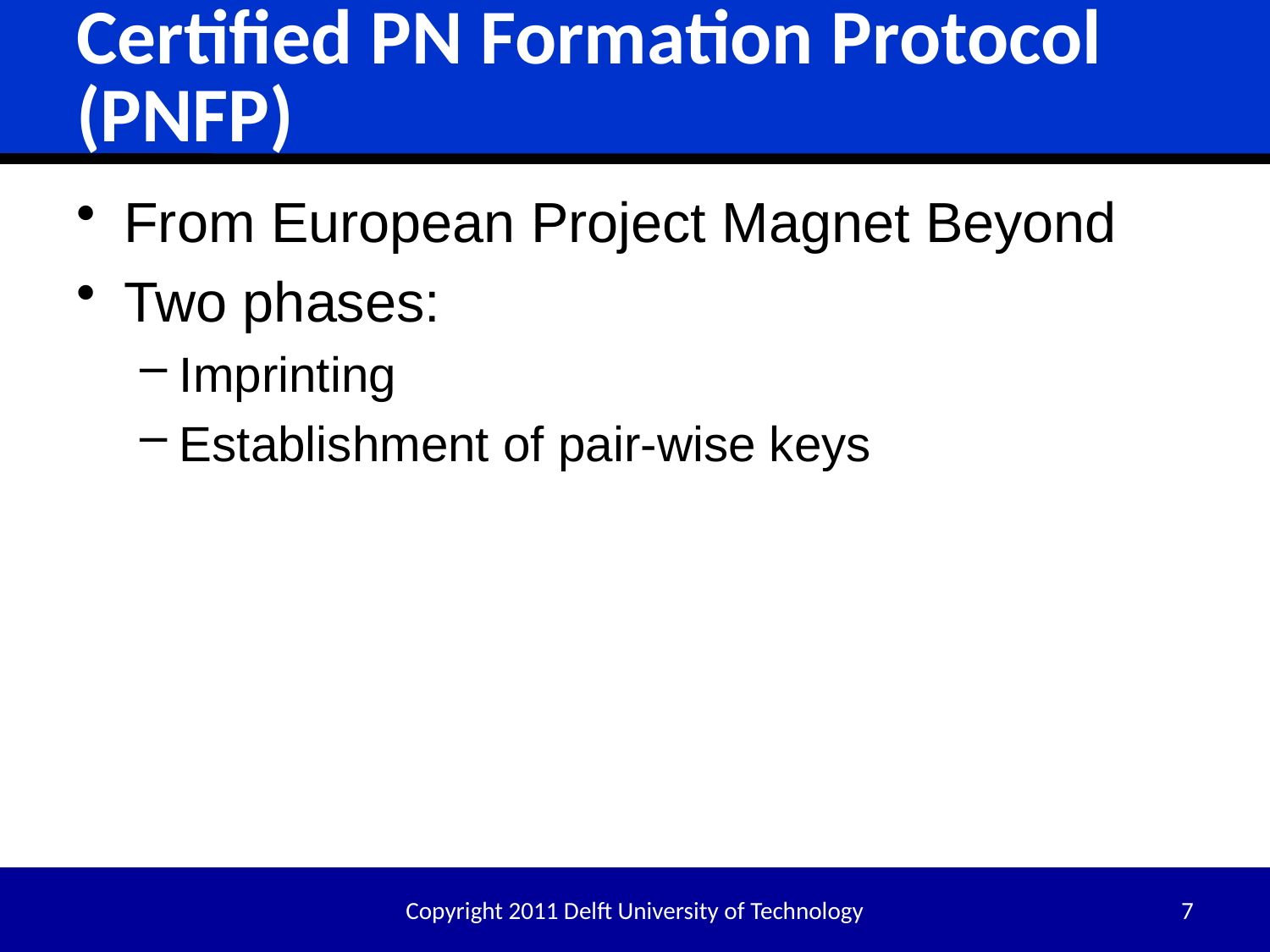

# Certified PN Formation Protocol (PNFP)
From European Project Magnet Beyond
Two phases:
Imprinting
Establishment of pair-wise keys

Copyright 2011 Delft University of Technology
7